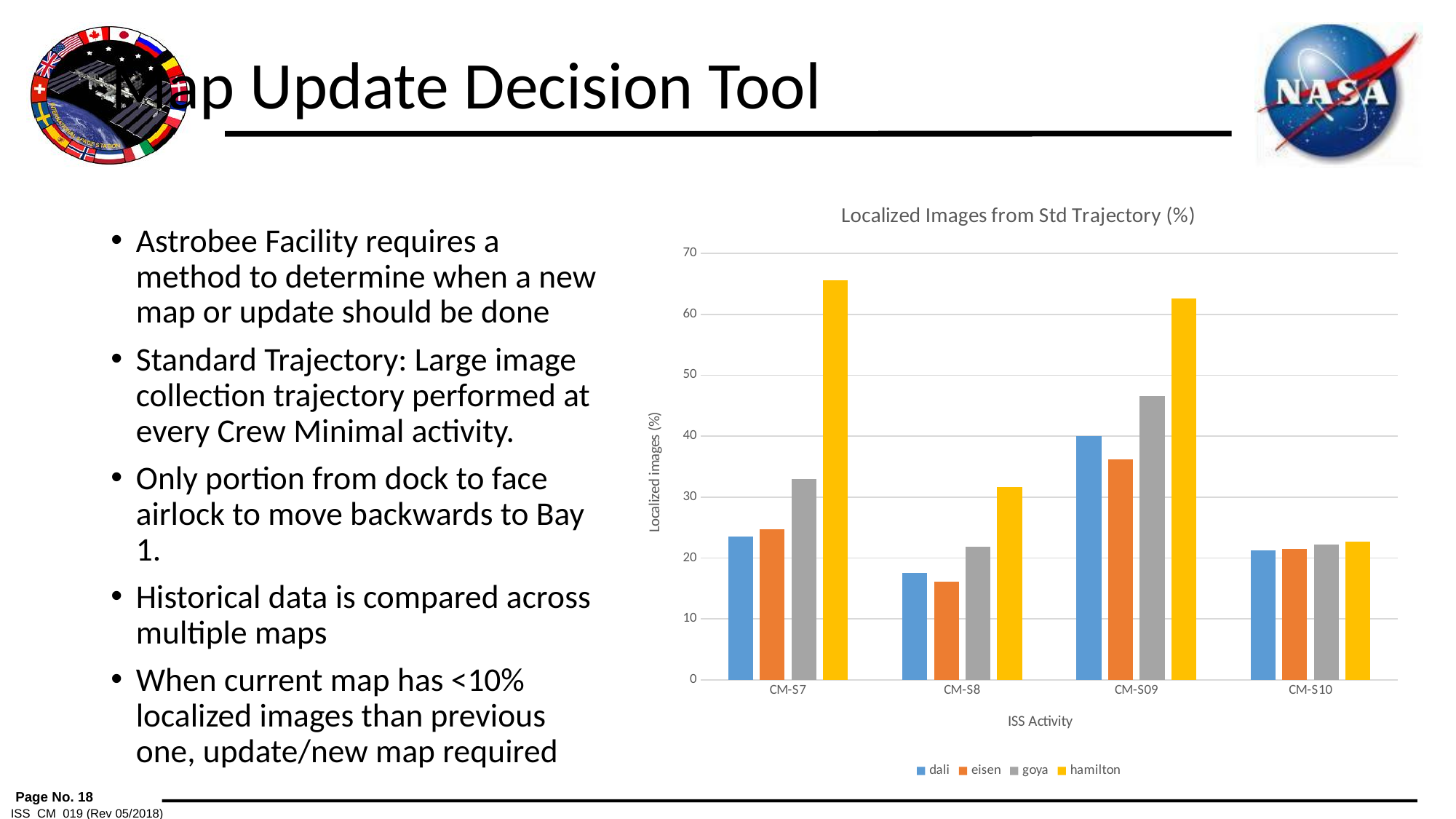

Map Update Decision Tool

### Chart: Localized Images from Std Trajectory (%)

| Category | dali | eisen | goya | hamilton |
|---|---|---|---|---|
| CM-S7 | 23.541666666666668 | 24.6875 | 33.020833333333336 | 65.625 |
| CM-S8 | 17.5 | 16.120689655172413 | 21.810344827586206 | 31.637931034482758 |
| CM-S09 | 40.022675736961446 | 36.16780045351474 | 46.59863945578231 | 62.585034013605444 |
| CM-S10 | 21.258341277407055 | 21.544327931363203 | 22.21163012392755 | 22.6882745471878 |
Astrobee Facility requires a method to determine when a new map or update should be done
Standard Trajectory: Large image collection trajectory performed at every Crew Minimal activity.
Only portion from dock to face airlock to move backwards to Bay 1.
Historical data is compared across multiple maps
When current map has <10% localized images than previous one, update/new map required